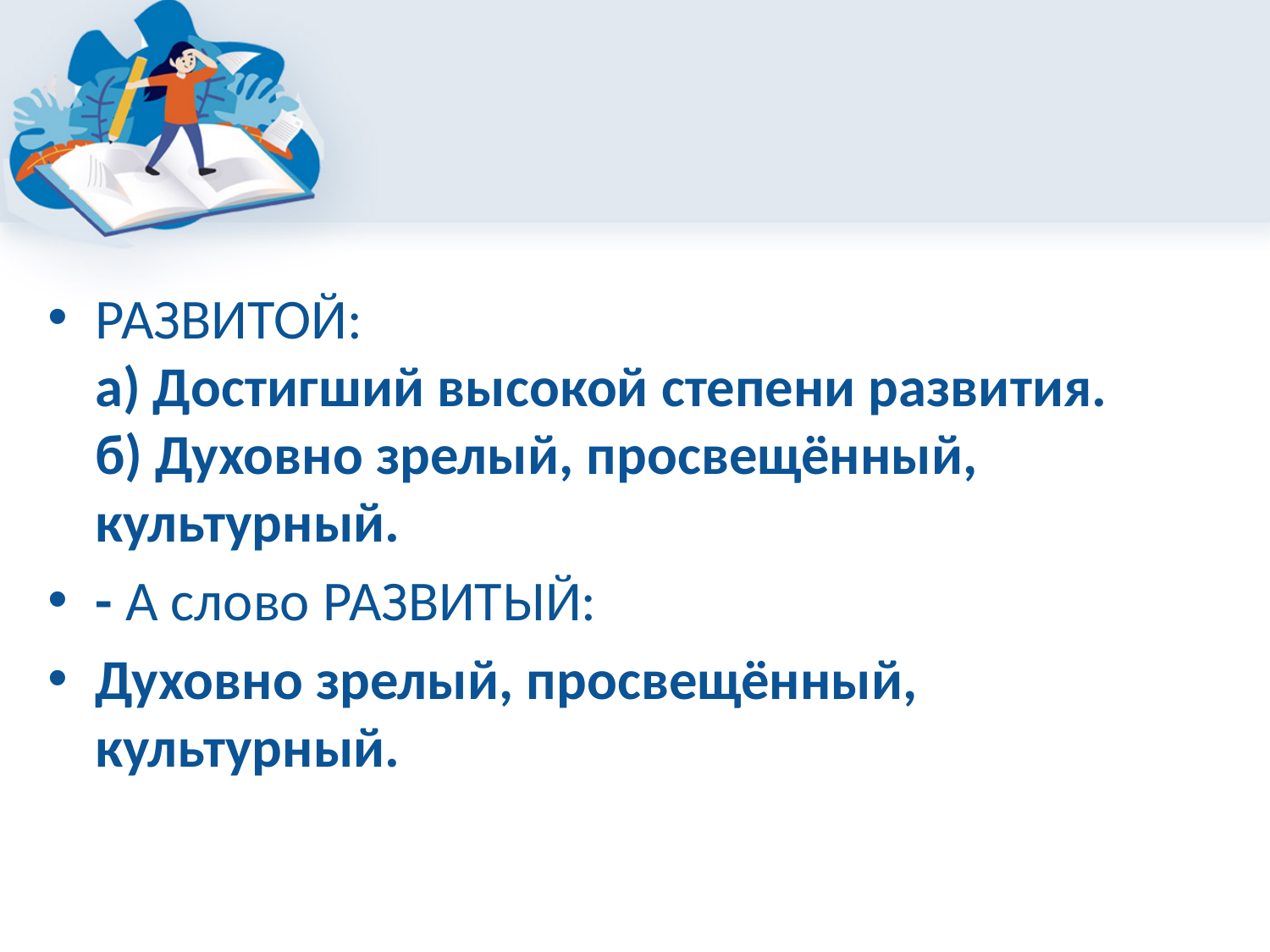

#
РАЗВИТОЙ:
а) Достигший высокой степени развития.
б) Духовно зрелый, просвещённый, культурный.
- А слово РАЗВИТЫЙ:
Духовно зрелый, просвещённый, культурный.